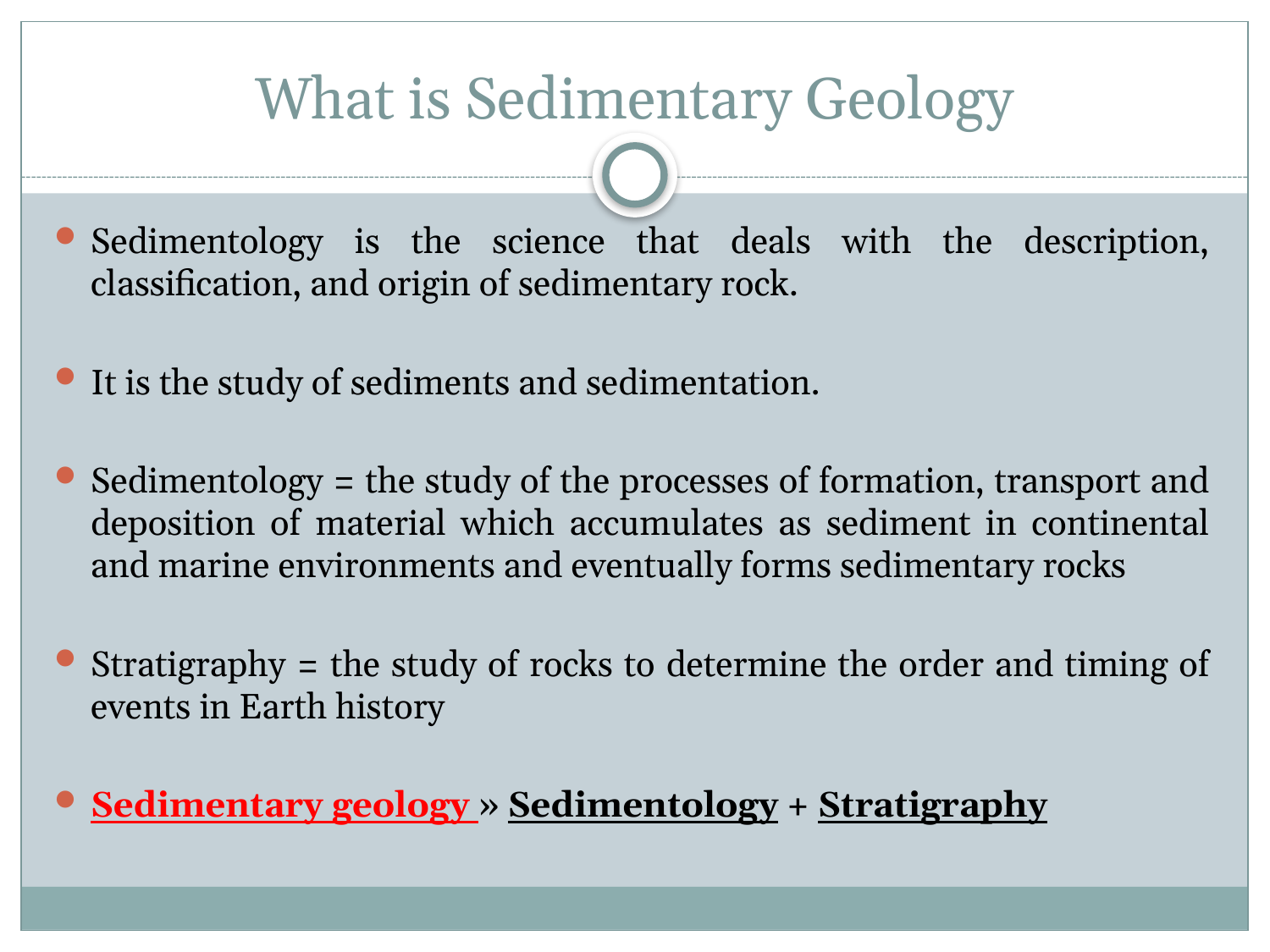

# What is Sedimentary Geology
Sedimentology is the science that deals with the description, classification, and origin of sedimentary rock.

It is the study of sediments and sedimentation.

Sedimentology = the study of the processes of formation, transport and deposition of material which accumulates as sediment in continental and marine environments and eventually forms sedimentary rocks

Stratigraphy = the study of rocks to determine the order and timing of events in Earth history

Sedimentary geology » Sedimentology + Stratigraphy